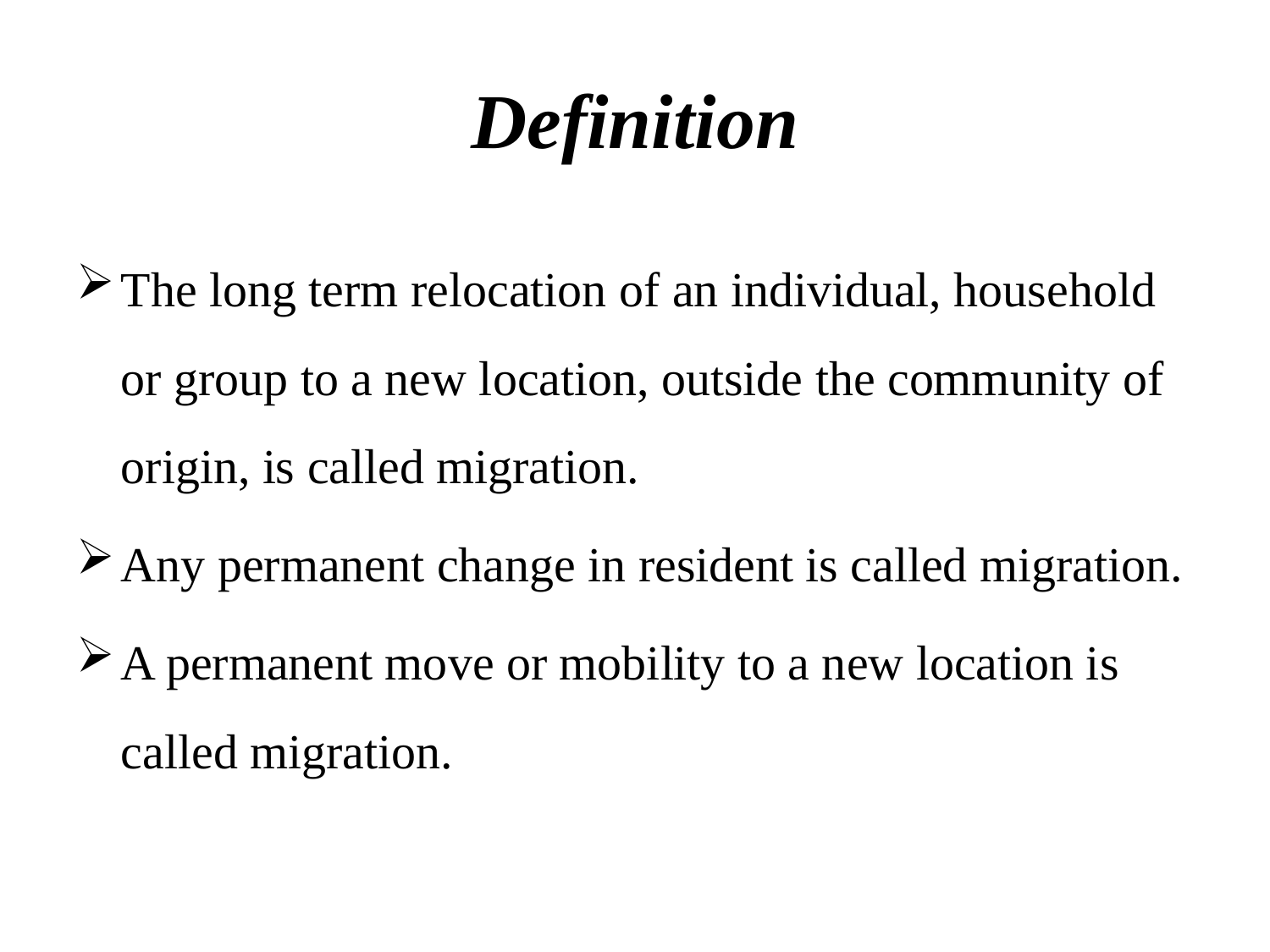

# Definition
The long term relocation of an individual, household or group to a new location, outside the community of origin, is called migration.
Any permanent change in resident is called migration.
A permanent move or mobility to a new location is called migration.